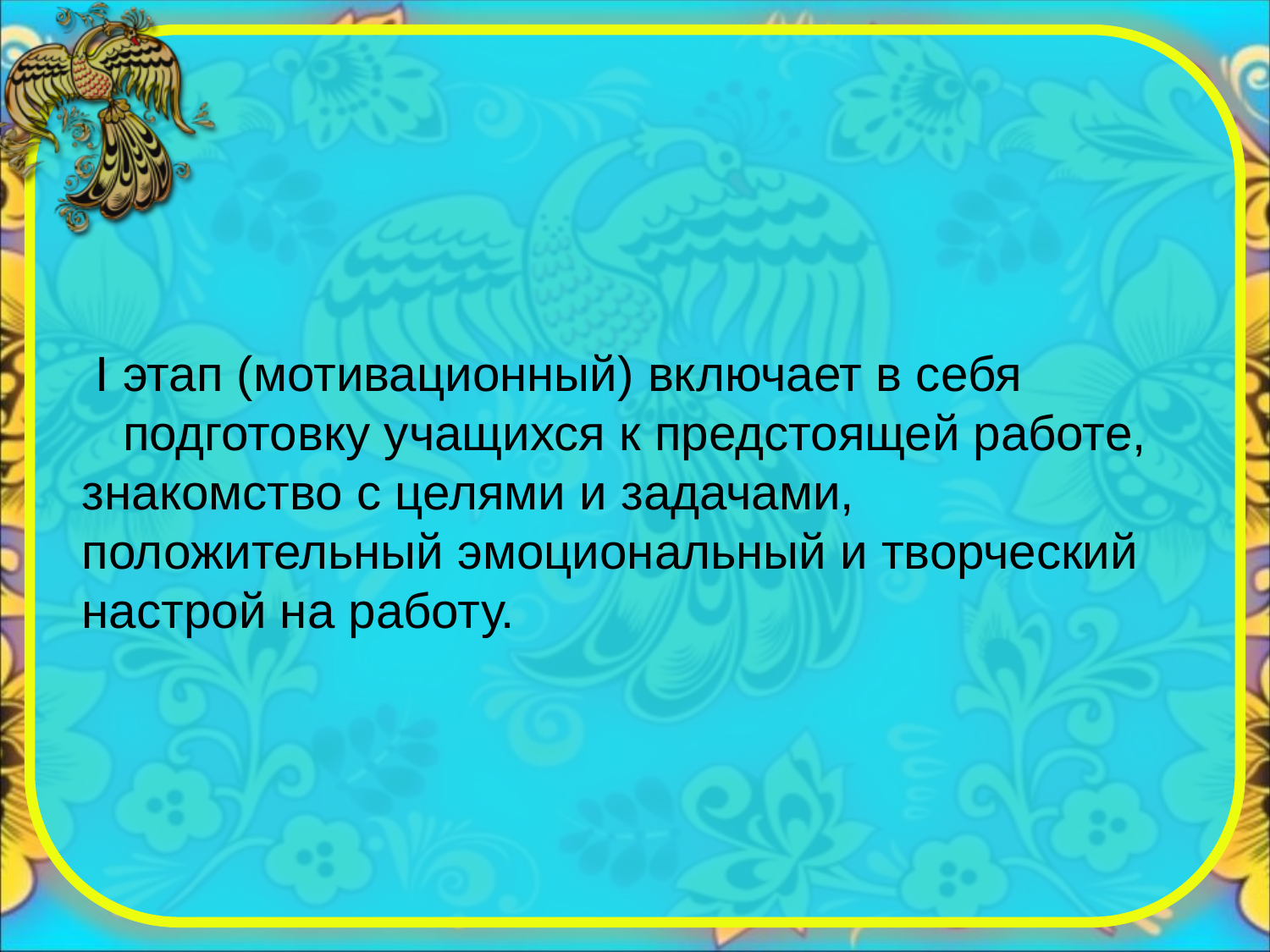

I этап (мотивационный) включает в себя                  подготовку учащихся к предстоящей работе, знакомство с целями и задачами, положительный эмоциональный и творческий настрой на работу.